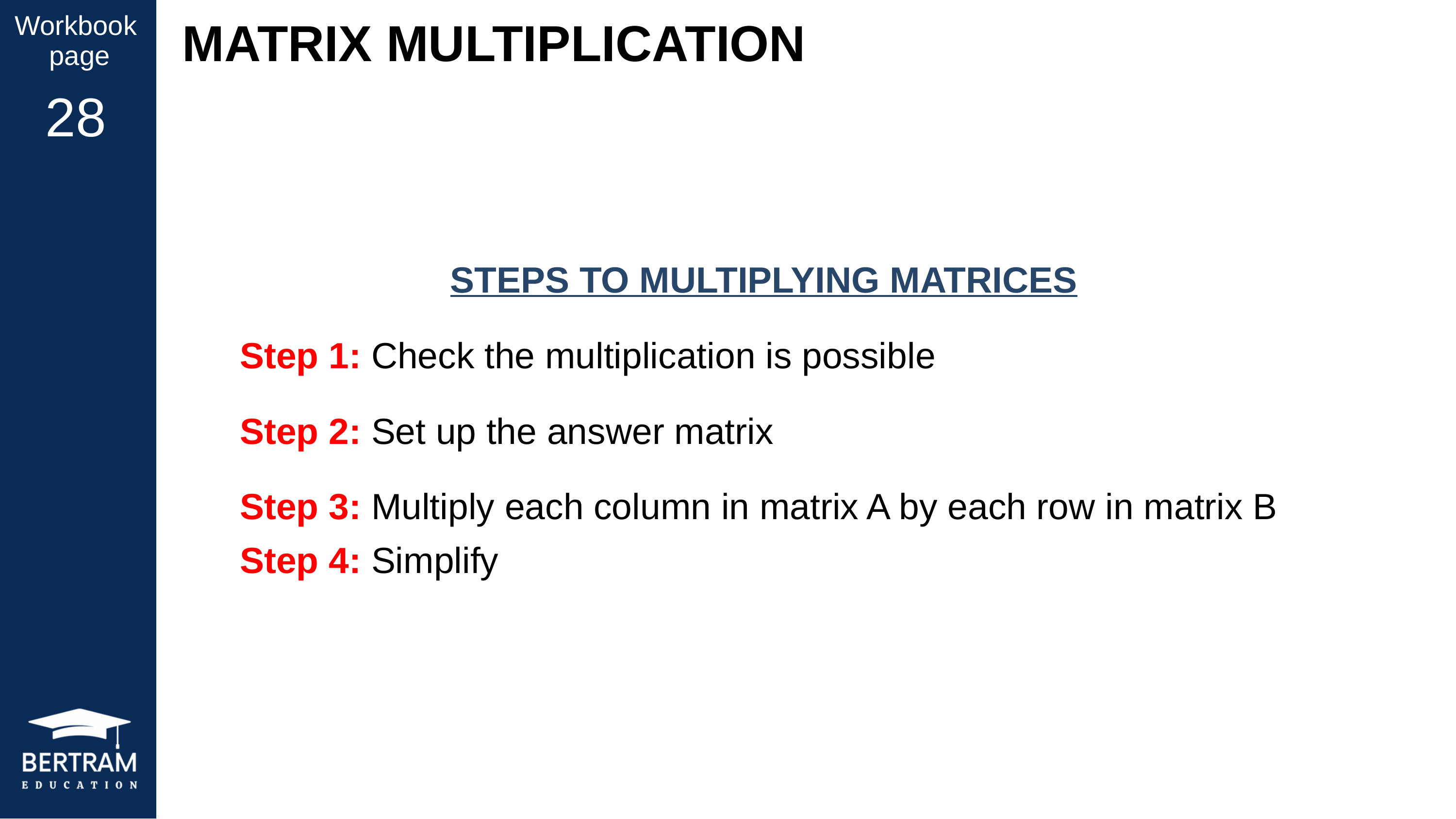

MATRIX MULTIPLICATION
Workbook
page
28
STEPS TO MULTIPLYING MATRICES
Step 1: Check the multiplication is possible
Step 2: Set up the answer matrix
Step 3: Multiply each column in matrix A by each row in matrix B
Step 4: Simplify